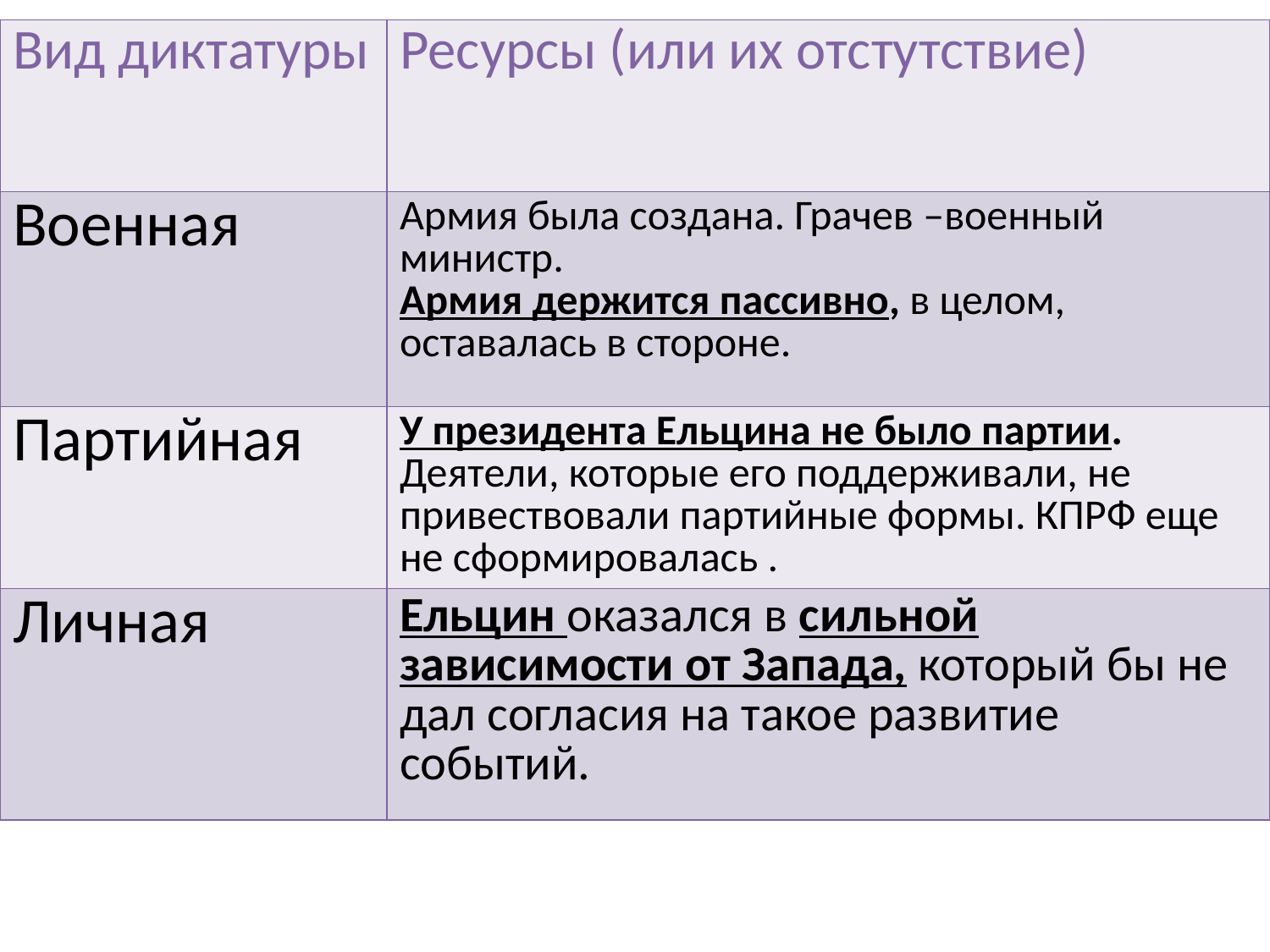

# Нет условий для диктатуры:
| Вид диктатуры | Ресурсы (или их отстутствие) |
| --- | --- |
| Военная | Армия была создана. Грачев –военный министр. Армия держится пассивно, в целом, оставалась в стороне. |
| Партийная | У президента Ельцина не было партии. Деятели, которые его поддерживали, не привествовали партийные формы. КПРФ еще не сформировалась . |
| Личная | Ельцин оказался в сильной зависимости от Запада, который бы не дал согласия на такое развитие событий. |